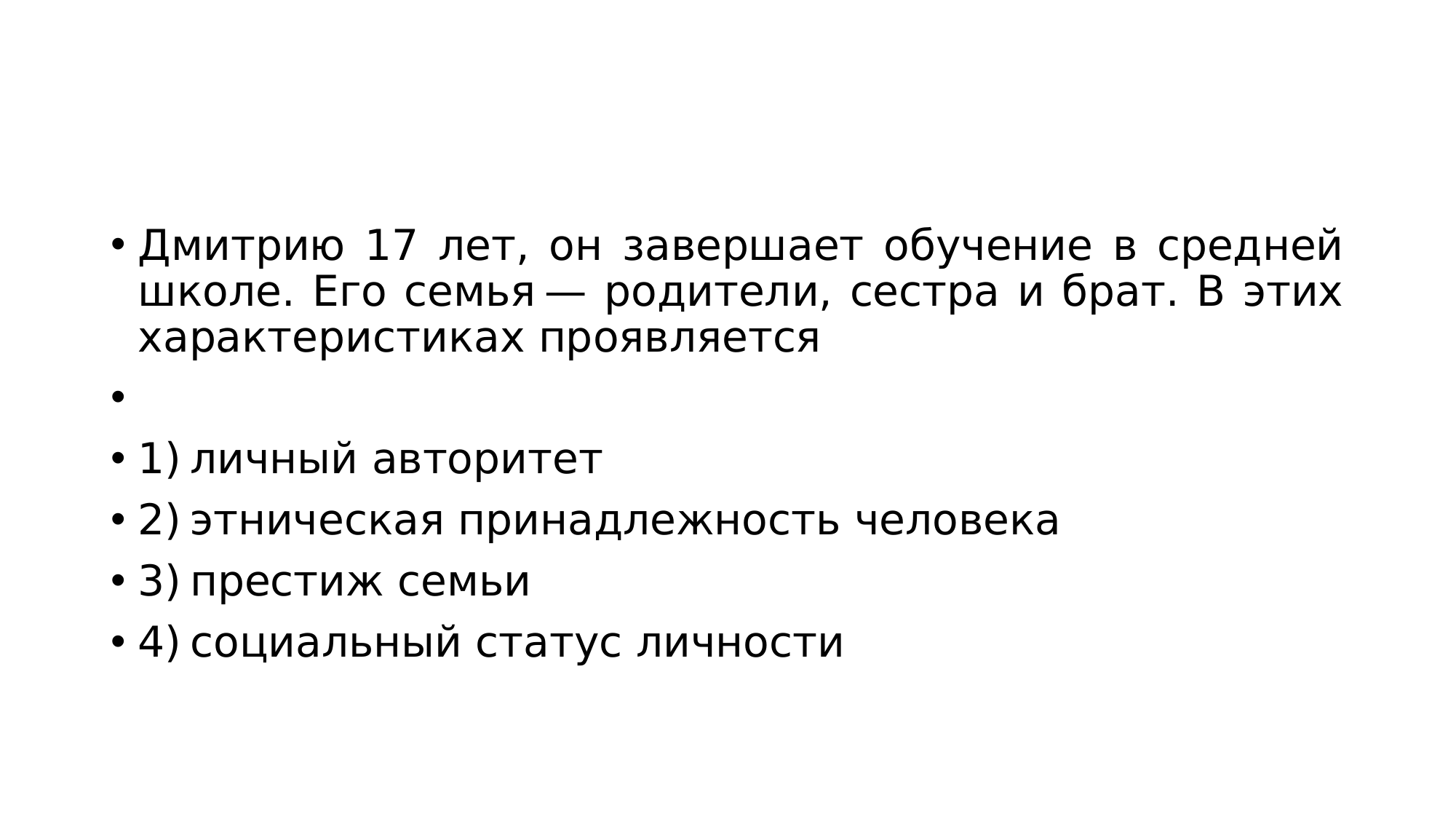

#
Дмитрию 17 лет, он завершает обучение в средней школе. Его семья — родители, сестра и брат. В этих характеристиках проявляется

1) личный авторитет
2) этническая принадлежность человека
3) престиж семьи
4) социальный статус личности